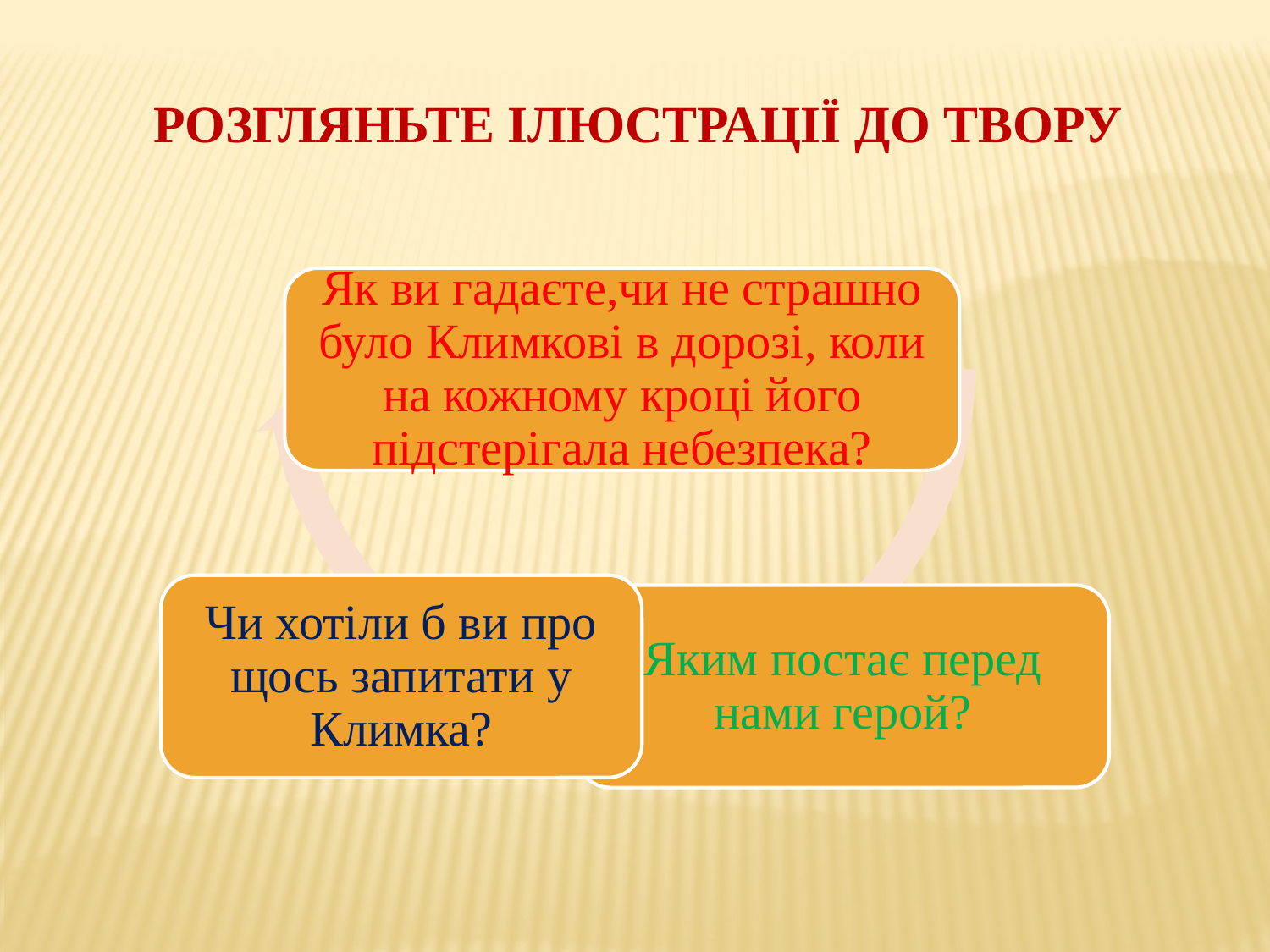

Розгляньте ілюстрації до твору
Як ви гадаєте,чи не страшно було Климкові в дорозі, коли на кожному кроці його підстерігала небезпека?
Яким постає перед нами герой?
Чи хотіли б ви про щось запитати у Климка?